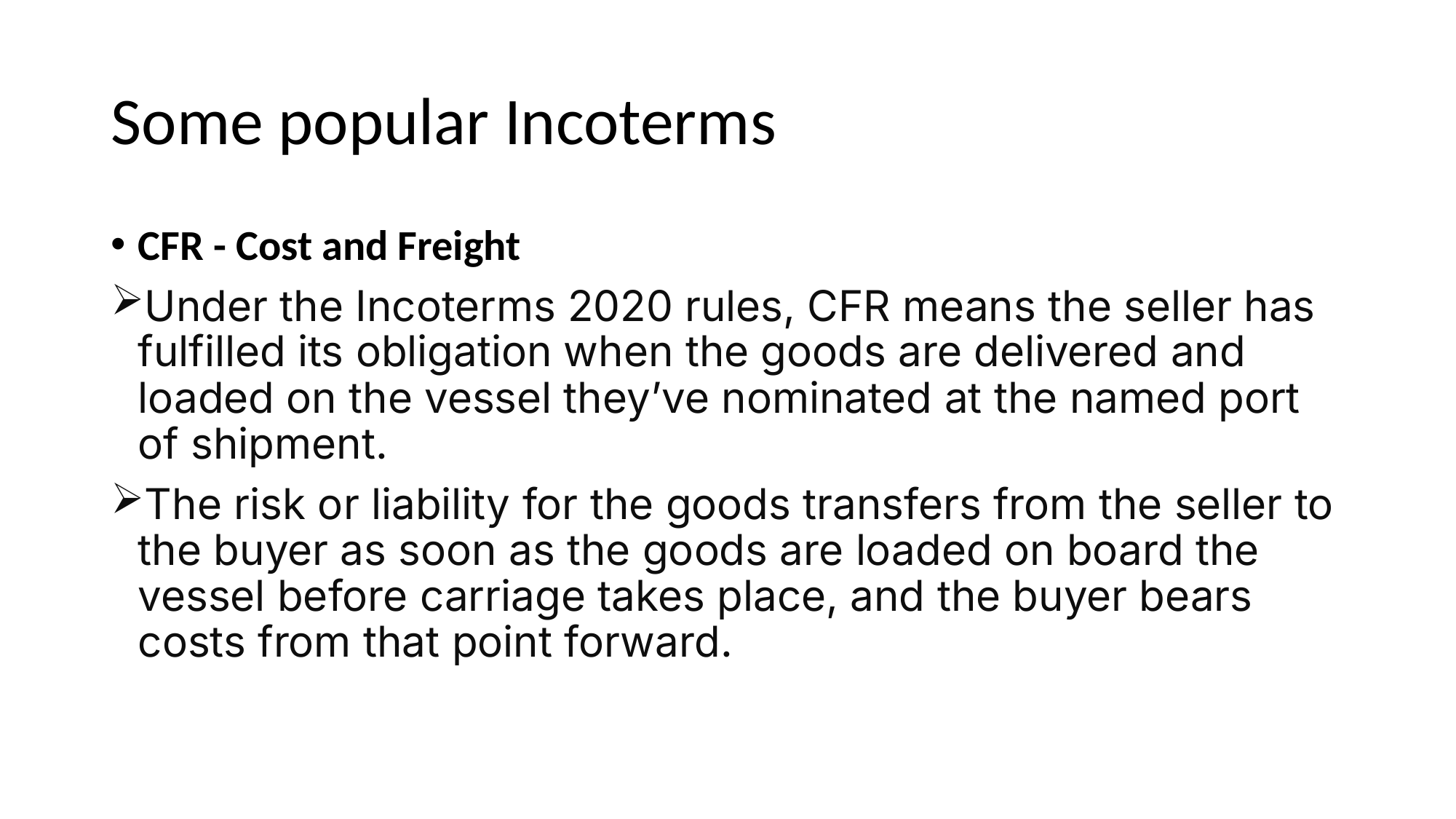

# Some popular Incoterms
CFR - Cost and Freight
Under the Incoterms 2020 rules, CFR means the seller has fulfilled its obligation when the goods are delivered and loaded on the vessel they’ve nominated at the named port of shipment.
The risk or liability for the goods transfers from the seller to the buyer as soon as the goods are loaded on board the vessel before carriage takes place, and the buyer bears costs from that point forward.